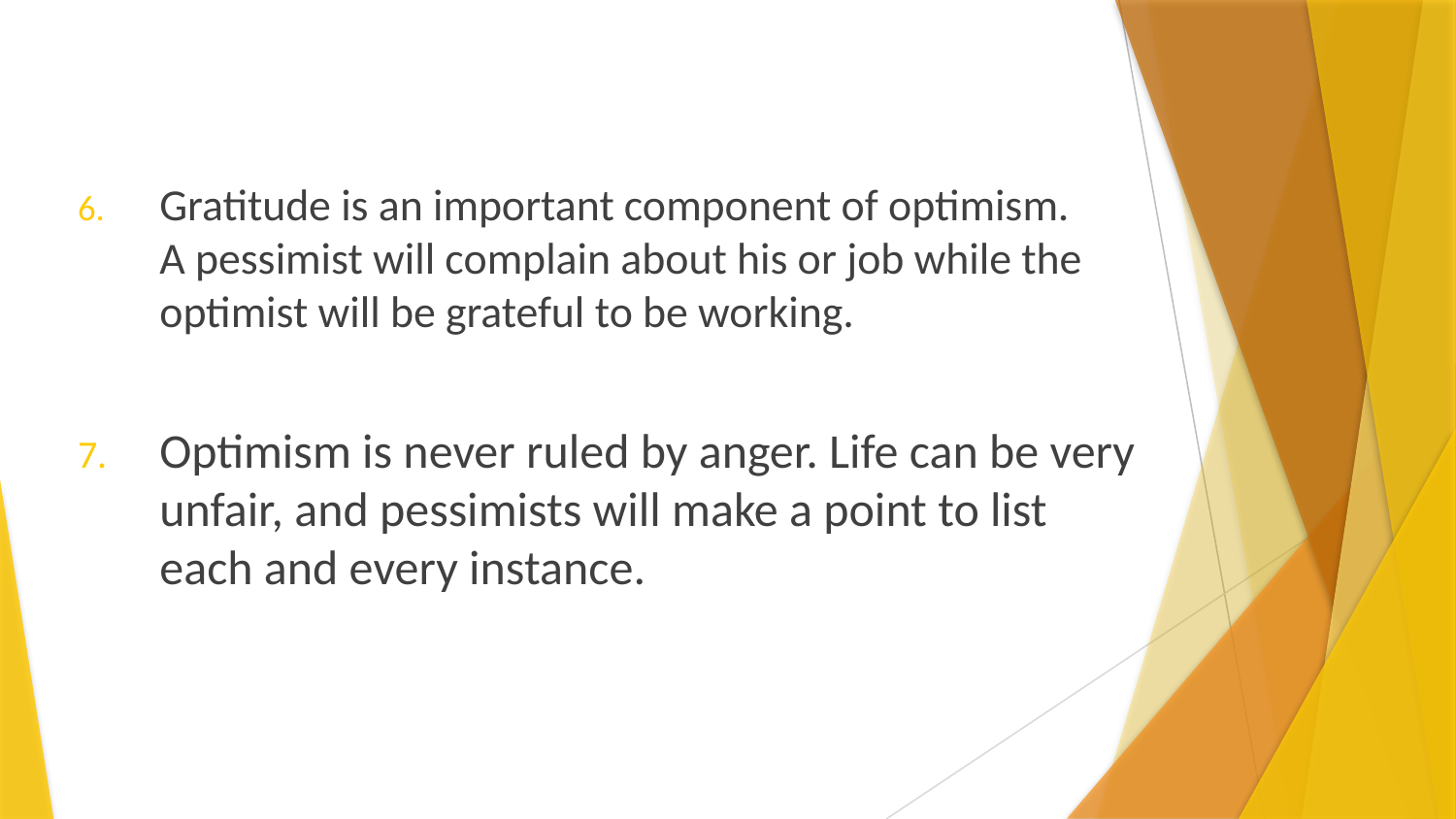

Gratitude is an important component of optimism.
A pessimist will complain about his or job while the optimist will be grateful to be working.

Optimism is never ruled by anger. Life can be very unfair, and pessimists will make a point to list each and every instance.